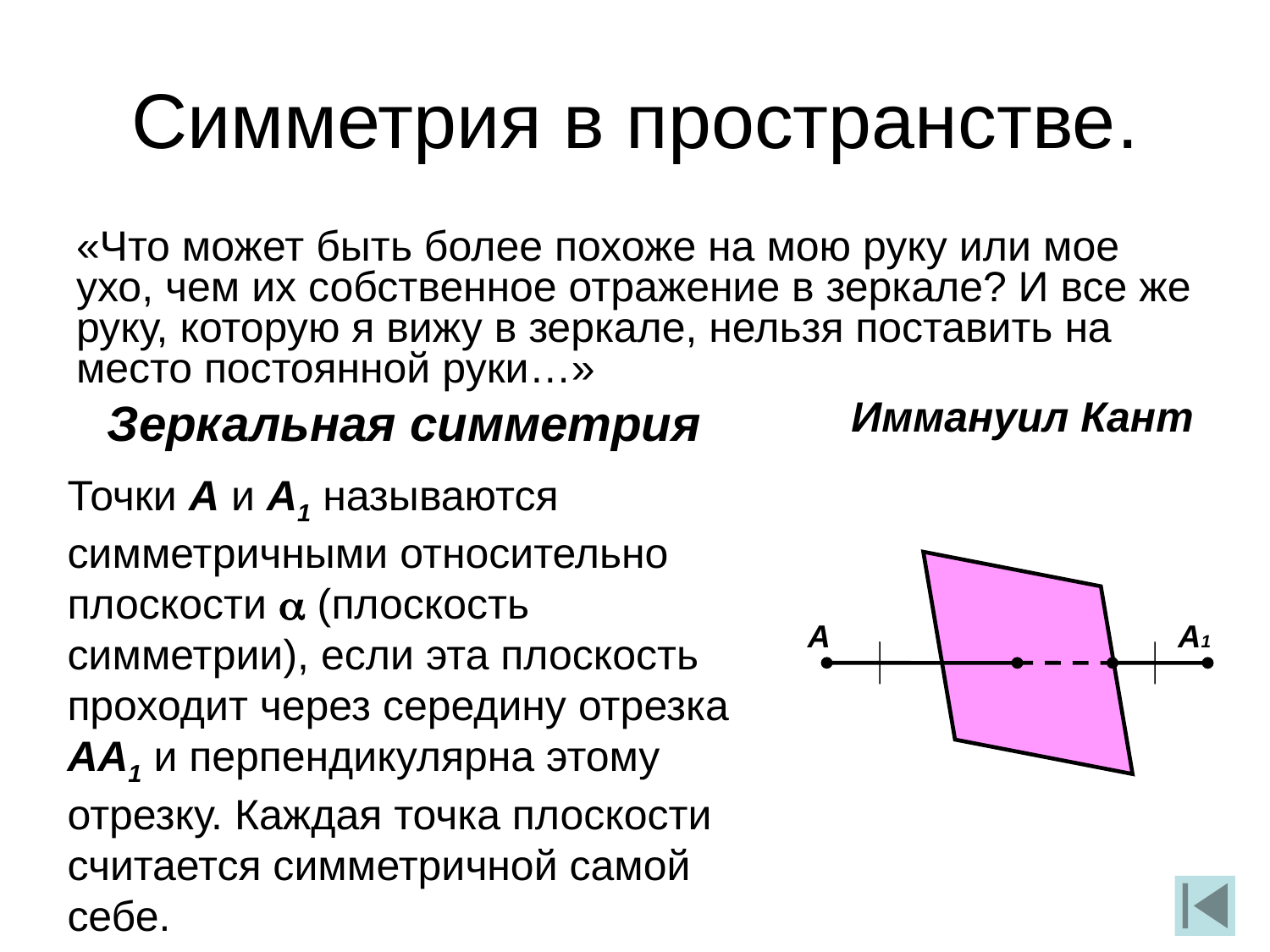

# Симметрия в пространстве.
«Что может быть более похоже на мою руку или мое ухо, чем их собственное отражение в зеркале? И все же руку, которую я вижу в зеркале, нельзя поставить на место постоянной руки…»
Иммануил Кант
Зеркальная симметрия
Точки А и А1 называются симметричными относительно плоскости α (плоскость симметрии), если эта плоскость проходит через середину отрезка АА1 и перпендикулярна этому отрезку. Каждая точка плоскости считается симметричной самой себе.

А
А1